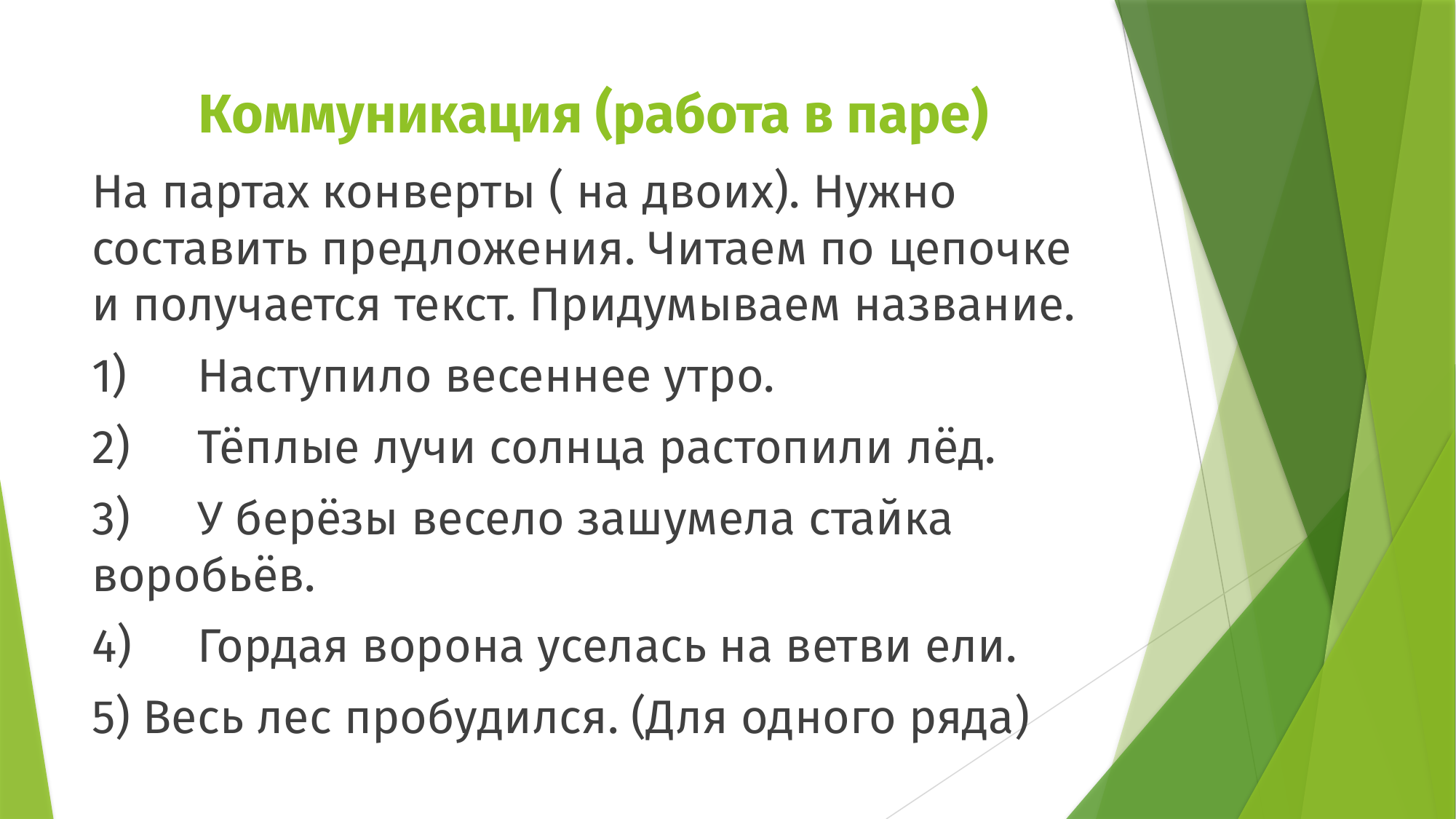

# Коммуникация (работа в паре)
На партах конверты ( на двоих). Нужно составить предложения. Читаем по цепочке и получается текст. Придумываем название.
1)	Наступило весеннее утро.
2)	Тёплые лучи солнца растопили лёд.
3)	У берёзы весело зашумела стайка воробьёв.
4)	Гордая ворона уселась на ветви ели.
5) Весь лес пробудился. (Для одного ряда)